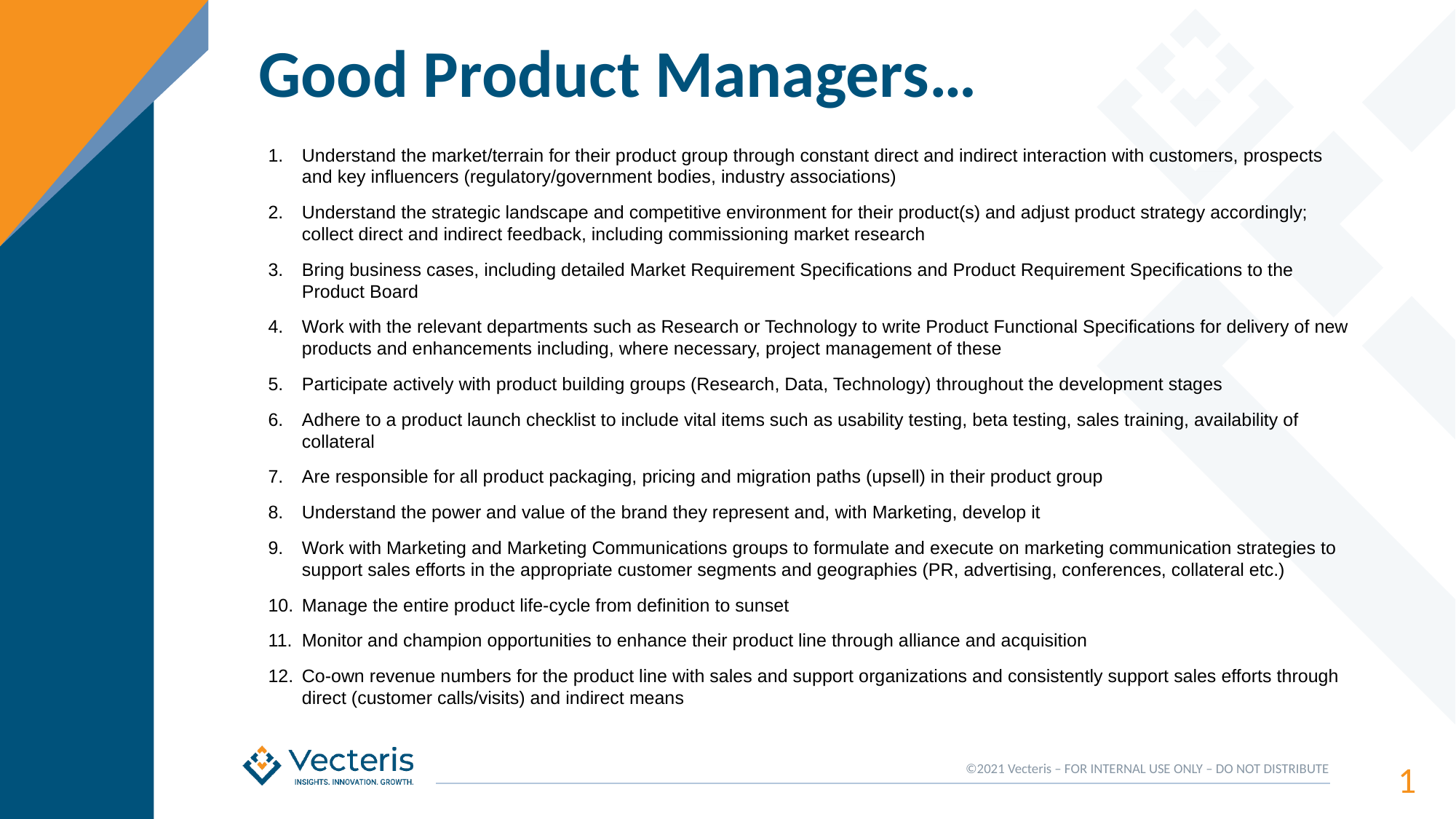

# Good Product Managers…
Understand the market/terrain for their product group through constant direct and indirect interaction with customers, prospects and key influencers (regulatory/government bodies, industry associations)
Understand the strategic landscape and competitive environment for their product(s) and adjust product strategy accordingly; collect direct and indirect feedback, including commissioning market research
Bring business cases, including detailed Market Requirement Specifications and Product Requirement Specifications to the Product Board
Work with the relevant departments such as Research or Technology to write Product Functional Specifications for delivery of new products and enhancements including, where necessary, project management of these
Participate actively with product building groups (Research, Data, Technology) throughout the development stages
Adhere to a product launch checklist to include vital items such as usability testing, beta testing, sales training, availability of collateral
Are responsible for all product packaging, pricing and migration paths (upsell) in their product group
Understand the power and value of the brand they represent and, with Marketing, develop it
Work with Marketing and Marketing Communications groups to formulate and execute on marketing communication strategies to support sales efforts in the appropriate customer segments and geographies (PR, advertising, conferences, collateral etc.)
Manage the entire product life-cycle from definition to sunset
Monitor and champion opportunities to enhance their product line through alliance and acquisition
Co-own revenue numbers for the product line with sales and support organizations and consistently support sales efforts through direct (customer calls/visits) and indirect means
1
©2021 Vecteris – FOR INTERNAL USE ONLY – DO NOT DISTRIBUTE